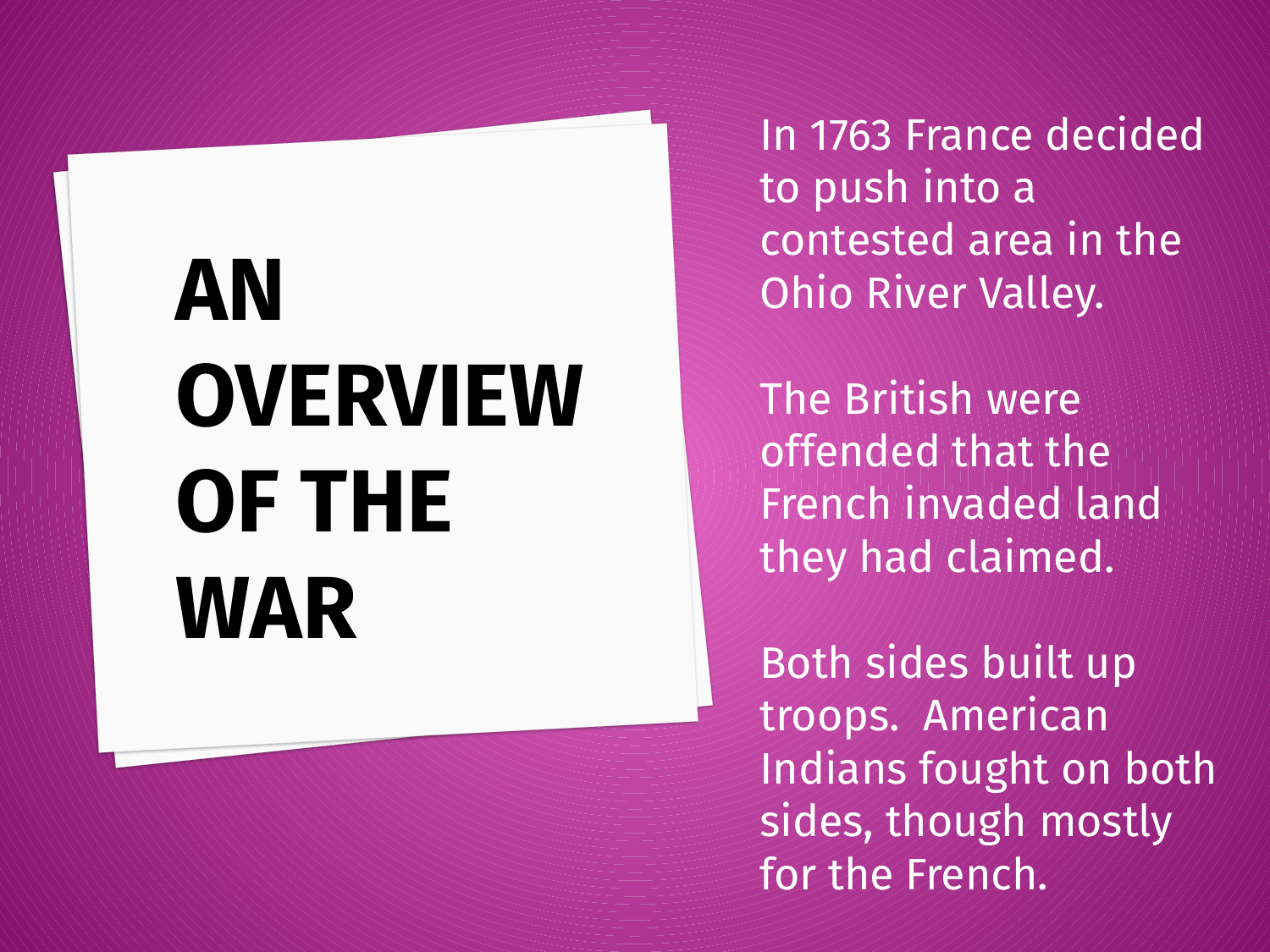

In 1763 France decided to push into a contested area in the Ohio River Valley.

The British were offended that the French invaded land they had claimed.

Both sides built up troops.  American Indians fought on both sides, though mostly for the French.

# An Overview of the War